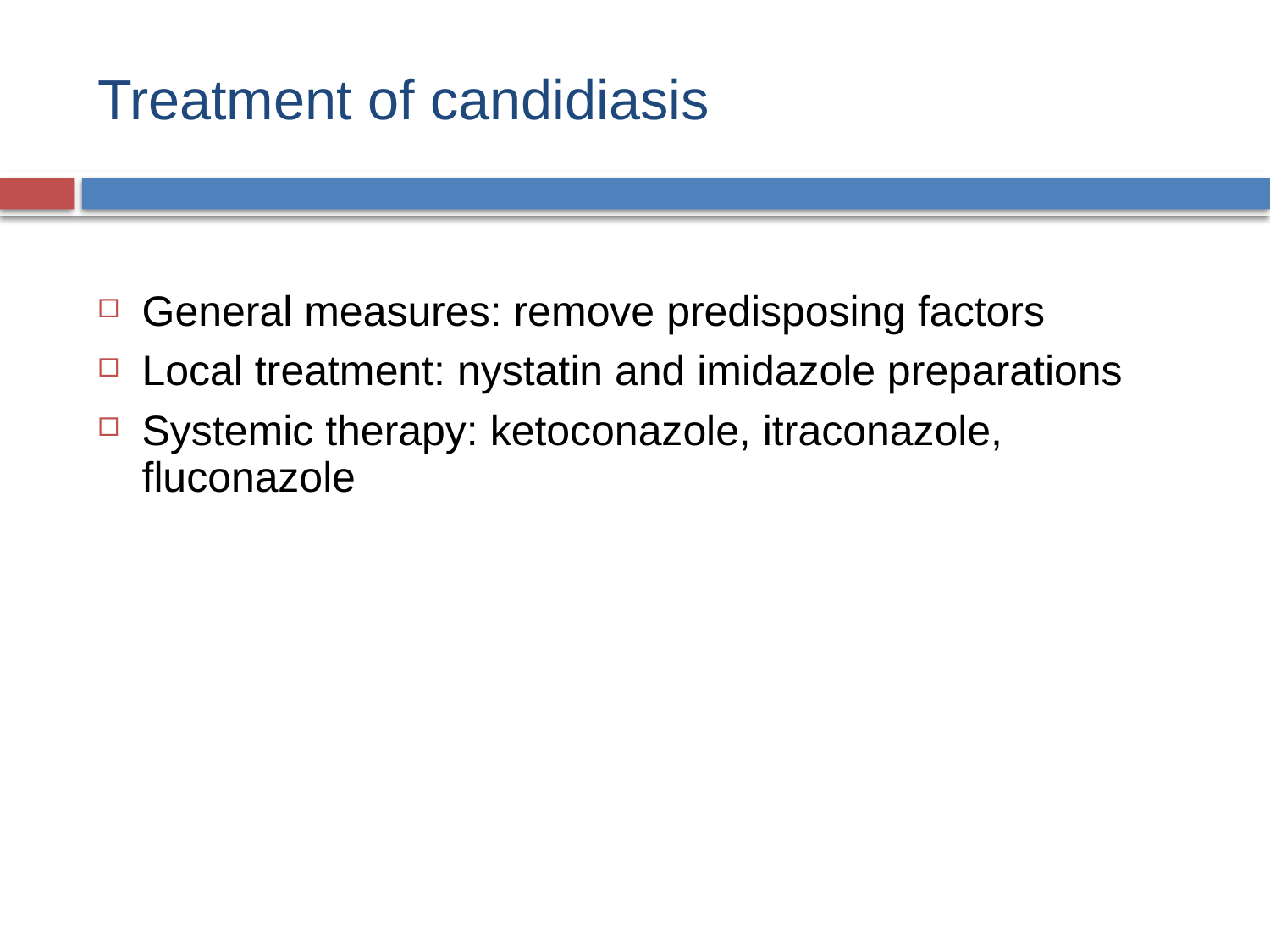

# Treatment of candidiasis

General measures: remove predisposing factors
Local treatment: nystatin and imidazole preparations
Systemic therapy: ketoconazole, itraconazole, fluconazole